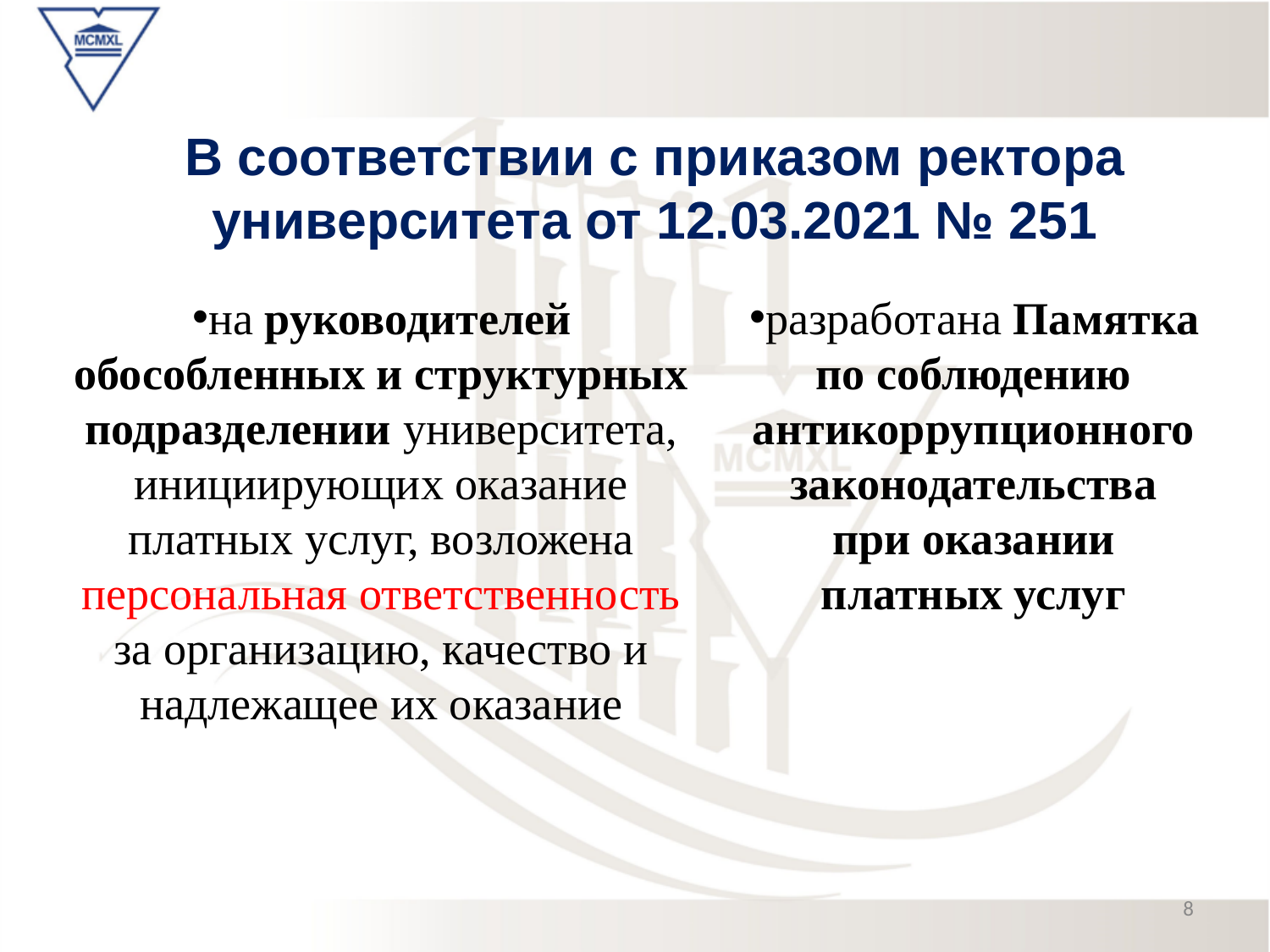

В соответствии с приказом ректора университета от 12.03.2021 № 251
на руководителей обособленных и структурных подразделении университета, инициирующих оказание платных услуг, возложена персональная ответственность за организацию, качество и надлежащее их оказание
разработана Памятка по соблюдению антикоррупционного законодательства при оказании платных услуг
8